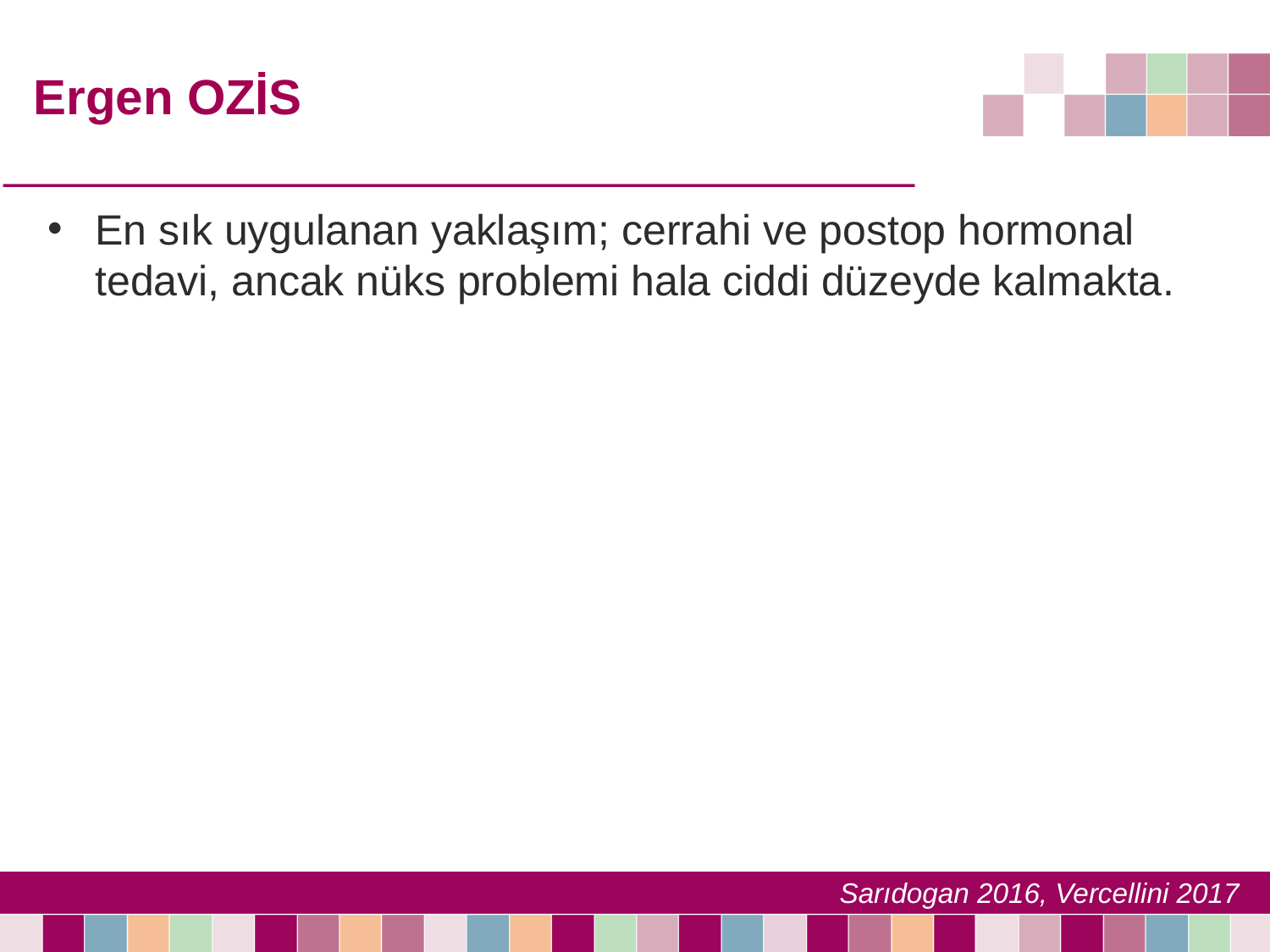

# Ergen OZİS
En sık uygulanan yaklaşım; cerrahi ve postop hormonal tedavi, ancak nüks problemi hala ciddi düzeyde kalmakta.

Sarıdogan 2016, Vercellini 2017